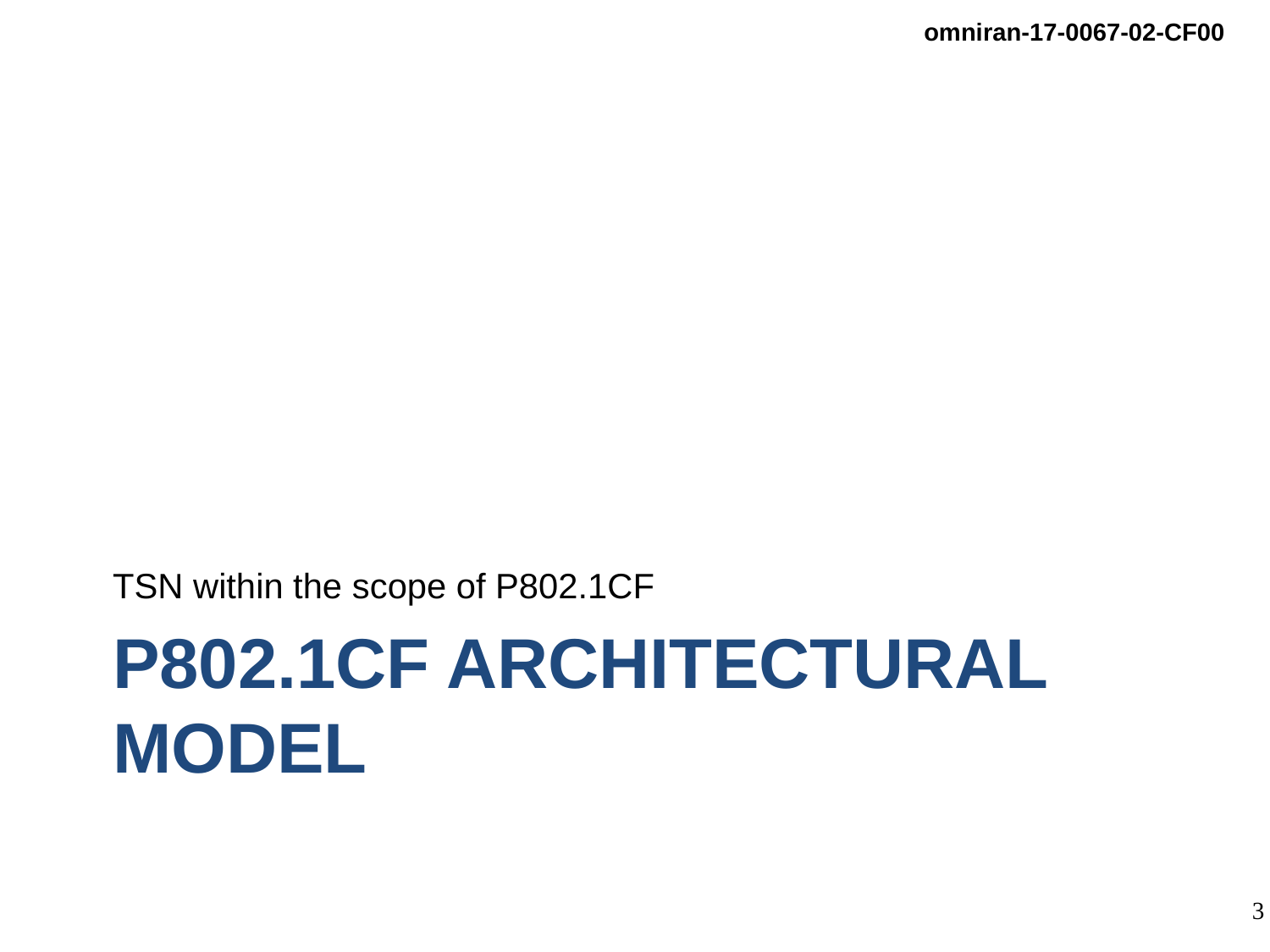

TSN within the scope of P802.1CF
# P802.1CF architectural model